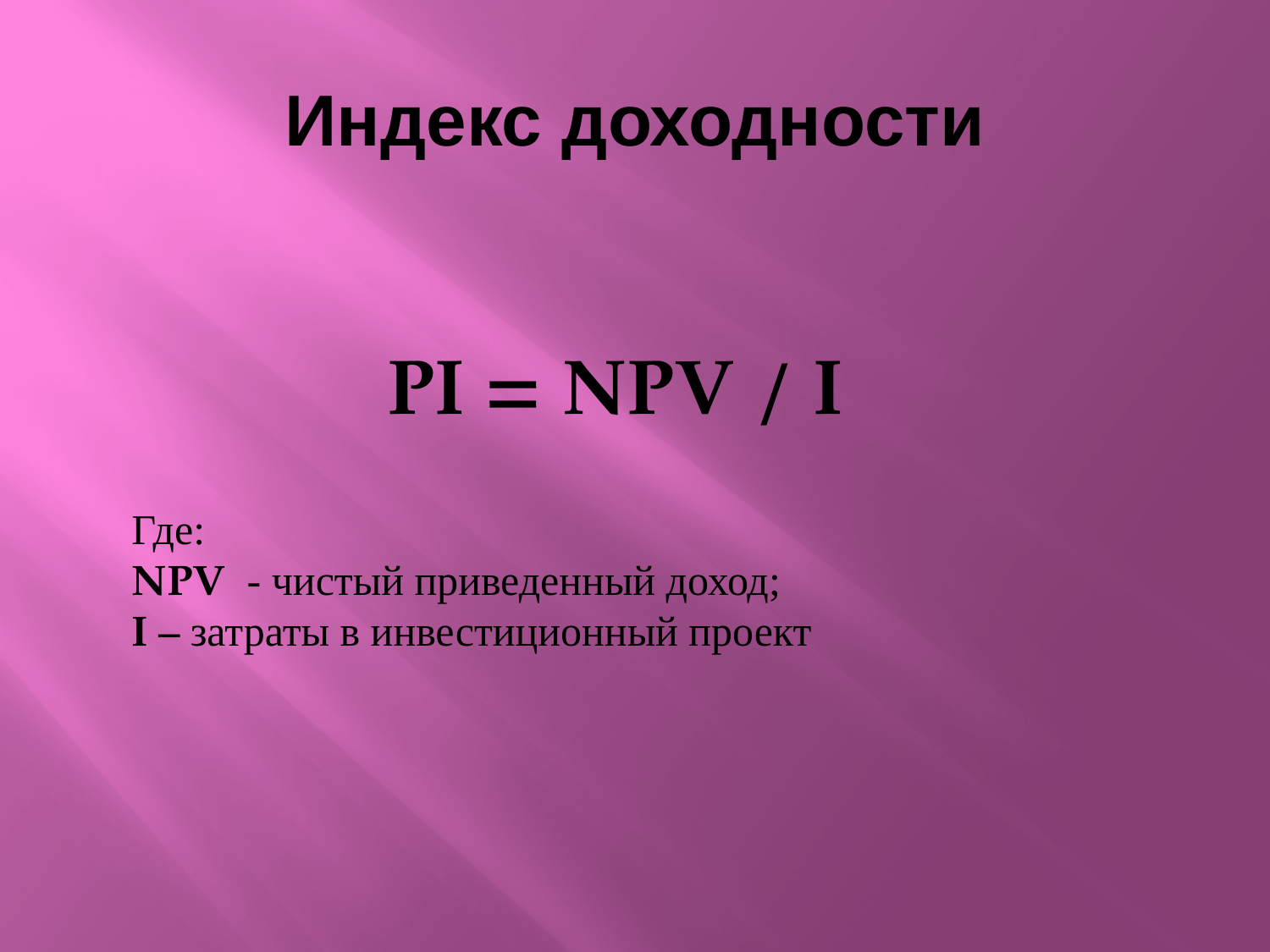

# Индекс доходности

               PI = NPV / I
Где:
NPV  - чистый приведенный доход;
I – затраты в инвестиционный проект